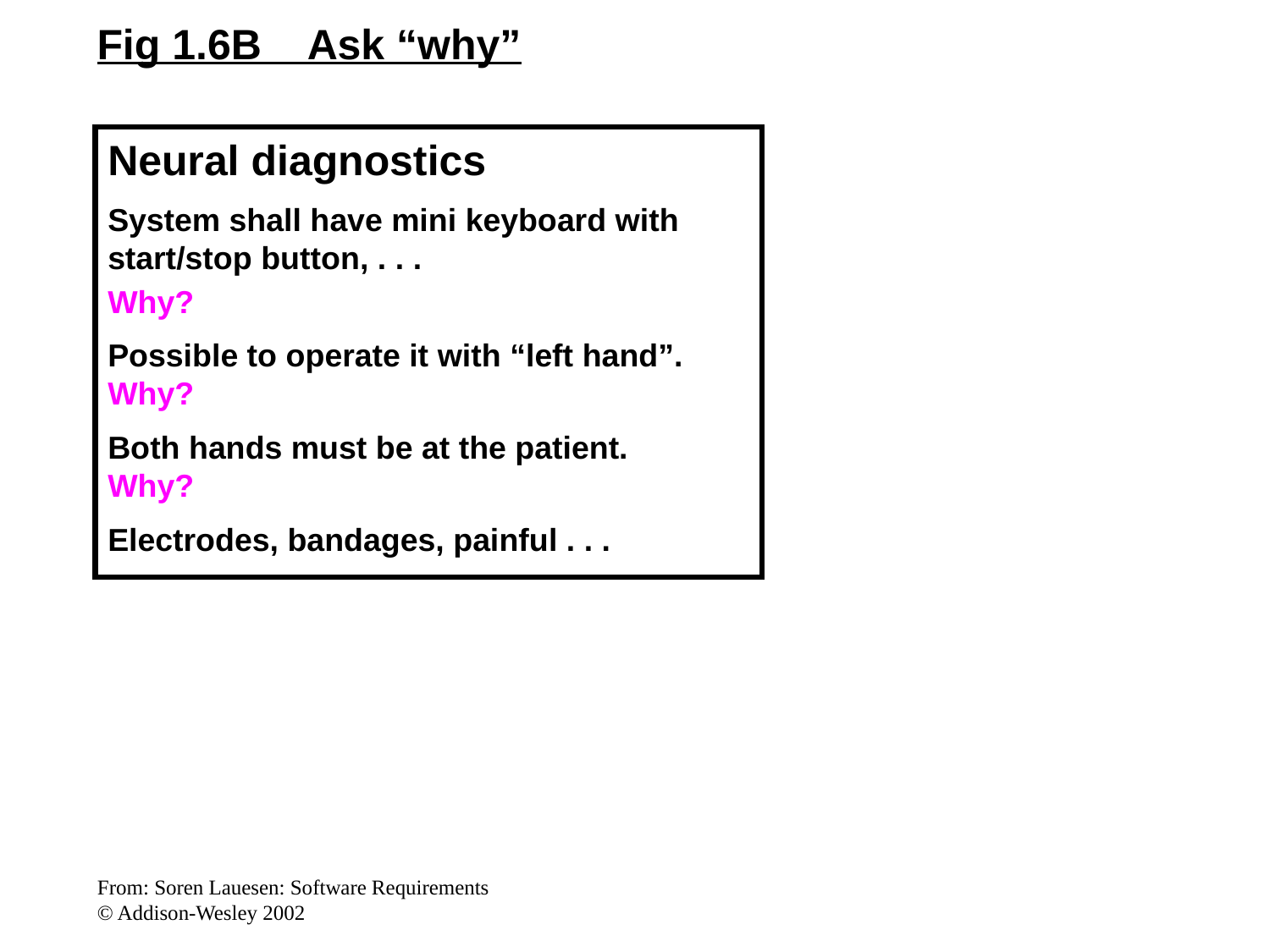

Fig 1.6B    Ask “why”
Neural diagnostics
System shall have mini keyboard with
start/stop button, . . .
Why?
Possible to operate it with “left hand”.
Why?
Both hands must be at the patient.
Why?
Electrodes, bandages, painful . . .
From: Soren Lauesen: Software Requirements
© Addison-Wesley 2002